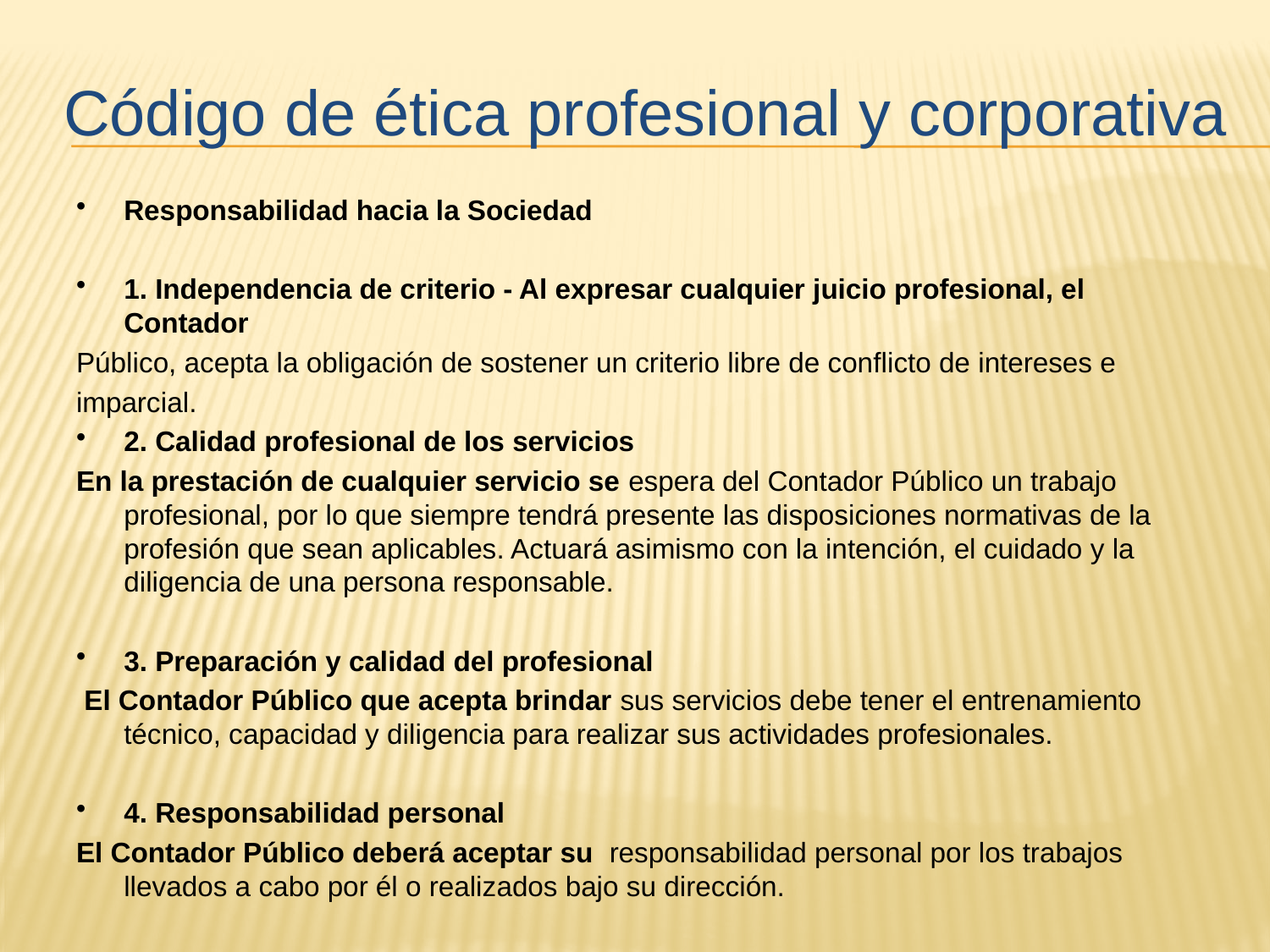

Código de ética profesional y corporativa
Responsabilidad hacia la Sociedad

1. Independencia de criterio - Al expresar cualquier juicio profesional, el Contador
Público, acepta la obligación de sostener un criterio libre de conflicto de intereses e
imparcial.
2. Calidad profesional de los servicios
En la prestación de cualquier servicio se espera del Contador Público un trabajo profesional, por lo que siempre tendrá presente las disposiciones normativas de la profesión que sean aplicables. Actuará asimismo con la intención, el cuidado y la diligencia de una persona responsable.

3. Preparación y calidad del profesional
 El Contador Público que acepta brindar sus servicios debe tener el entrenamiento técnico, capacidad y diligencia para realizar sus actividades profesionales.

4. Responsabilidad personal
El Contador Público deberá aceptar su  responsabilidad personal por los trabajos llevados a cabo por él o realizados bajo su dirección.